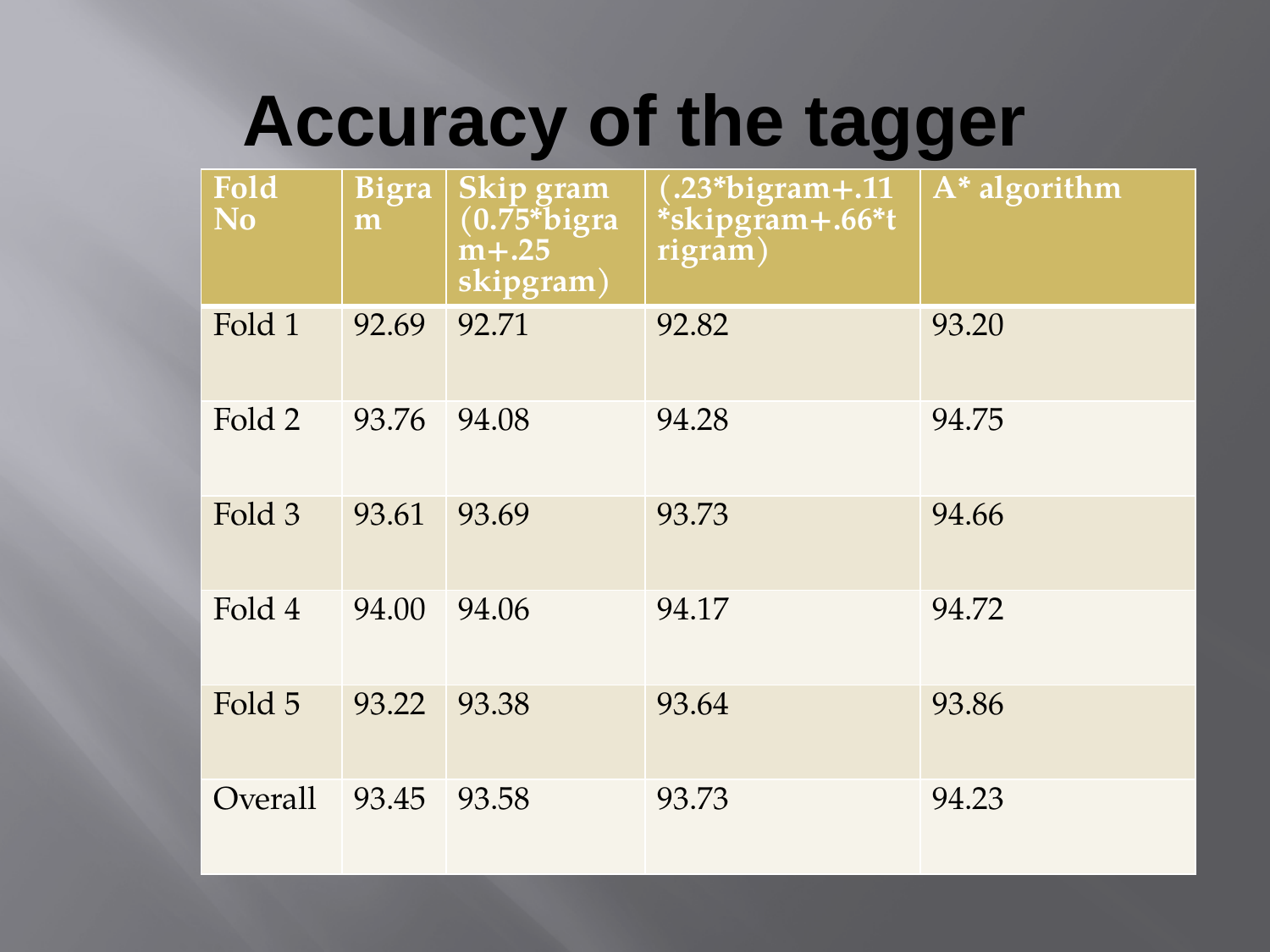

# Accuracy of the tagger
| Fold No | Bigram | Skip gram (0.75\*bigram+.25 skipgram) | (.23\*bigram+.11\*skipgram+.66\*trigram) | A\* algorithm |
| --- | --- | --- | --- | --- |
| Fold 1 | 92.69 | 92.71 | 92.82 | 93.20 |
| Fold 2 | 93.76 | 94.08 | 94.28 | 94.75 |
| Fold 3 | 93.61 | 93.69 | 93.73 | 94.66 |
| Fold 4 | 94.00 | 94.06 | 94.17 | 94.72 |
| Fold 5 | 93.22 | 93.38 | 93.64 | 93.86 |
| Overall | 93.45 | 93.58 | 93.73 | 94.23 |